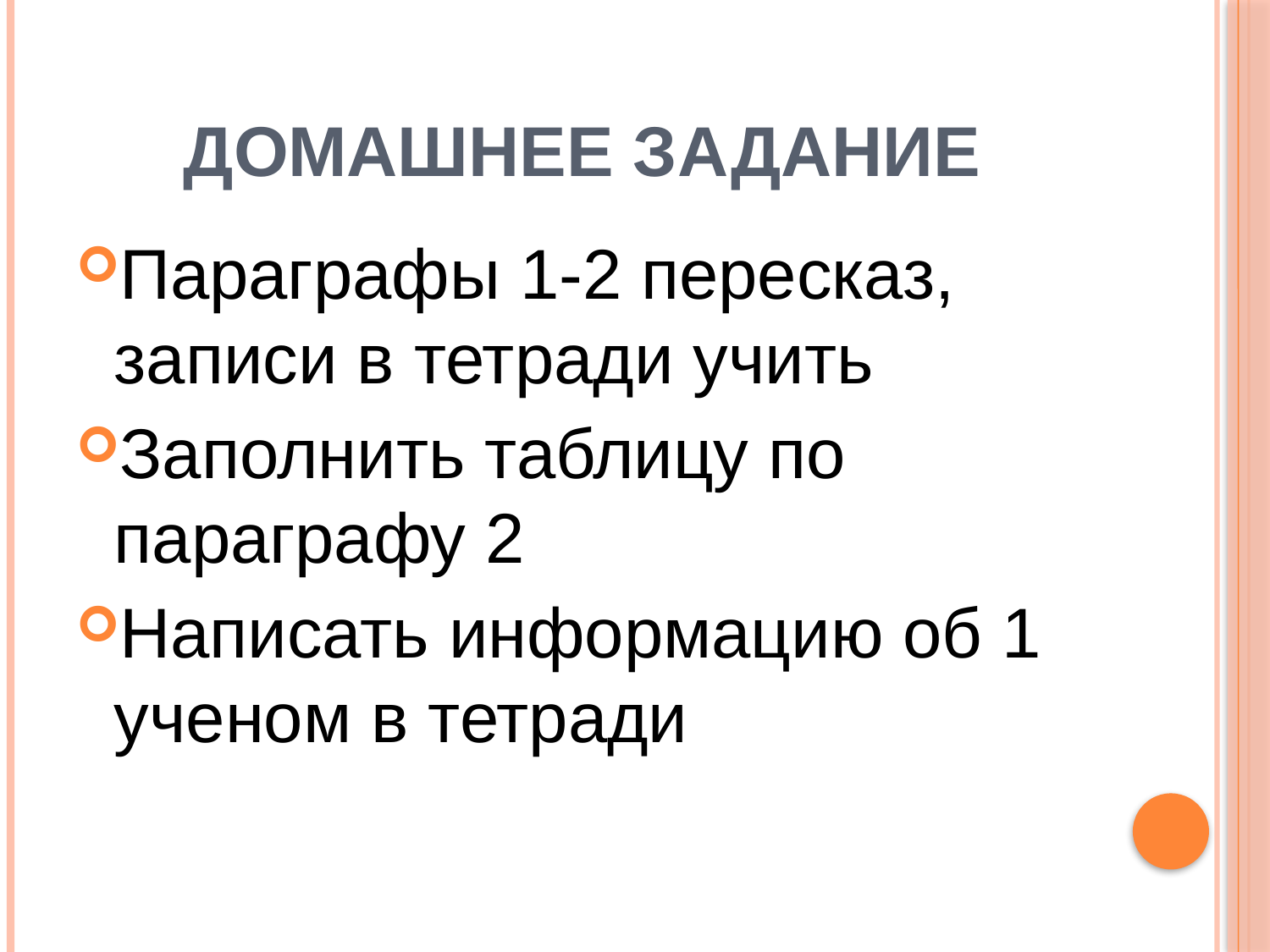

# Домашнее задание
Параграфы 1-2 пересказ, записи в тетради учить
Заполнить таблицу по параграфу 2
Написать информацию об 1 ученом в тетради